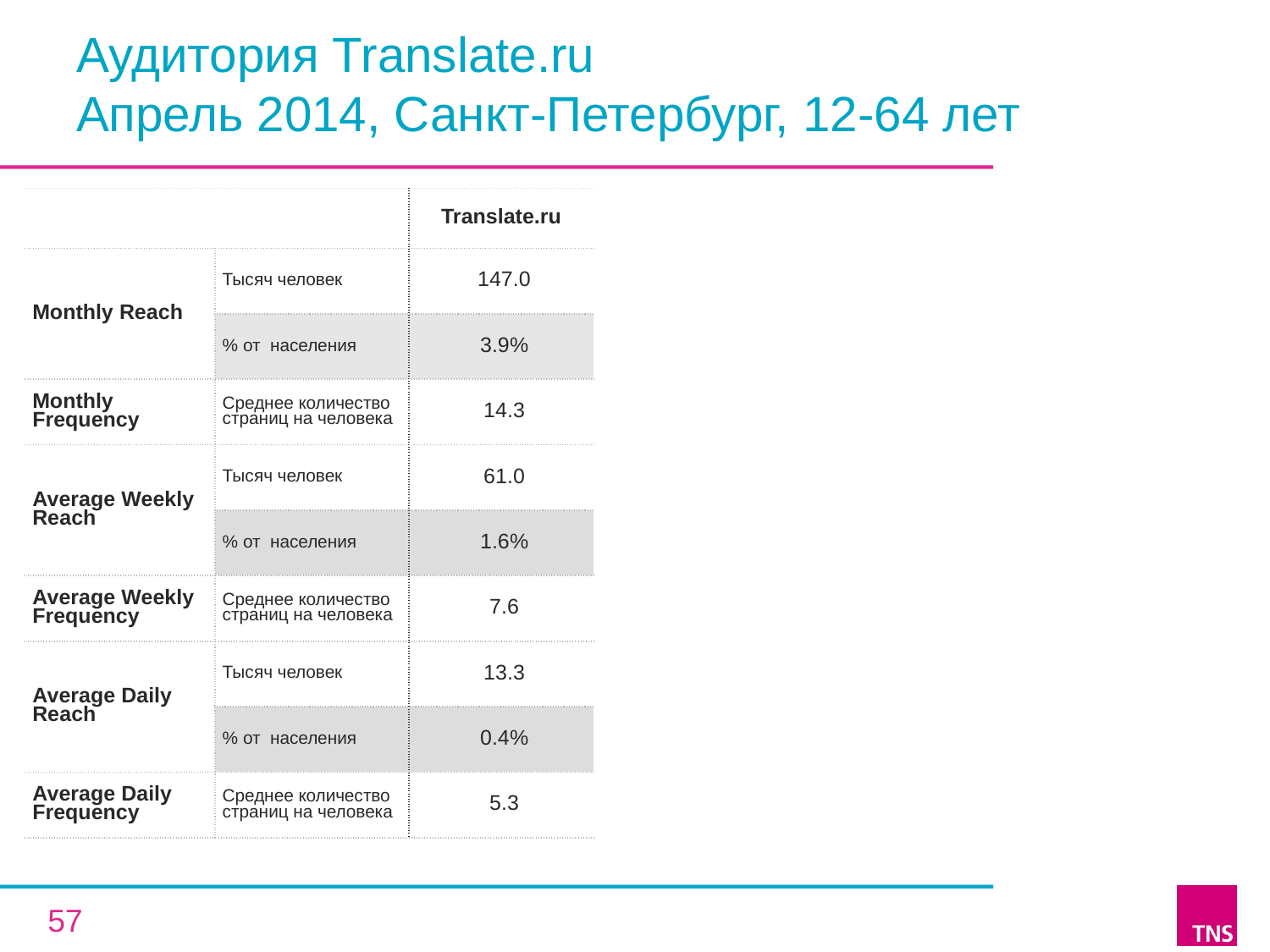

# Аудитория Translate.ru Апрель 2014, Санкт-Петербург, 12-64 лет
|  |  | Translate.ru |
| --- | --- | --- |
| Monthly Reach | Тысяч человек | 147.0 |
|  | % от населения | 3.9% |
| Monthly Frequency | Среднее количество страниц на человека | 14.3 |
| Average Weekly Reach | Тысяч человек | 61.0 |
|  | % от населения | 1.6% |
| Average Weekly Frequency | Среднее количество страниц на человека | 7.6 |
| Average Daily Reach | Тысяч человек | 13.3 |
|  | % от населения | 0.4% |
| Average Daily Frequency | Среднее количество страниц на человека | 5.3 |

57